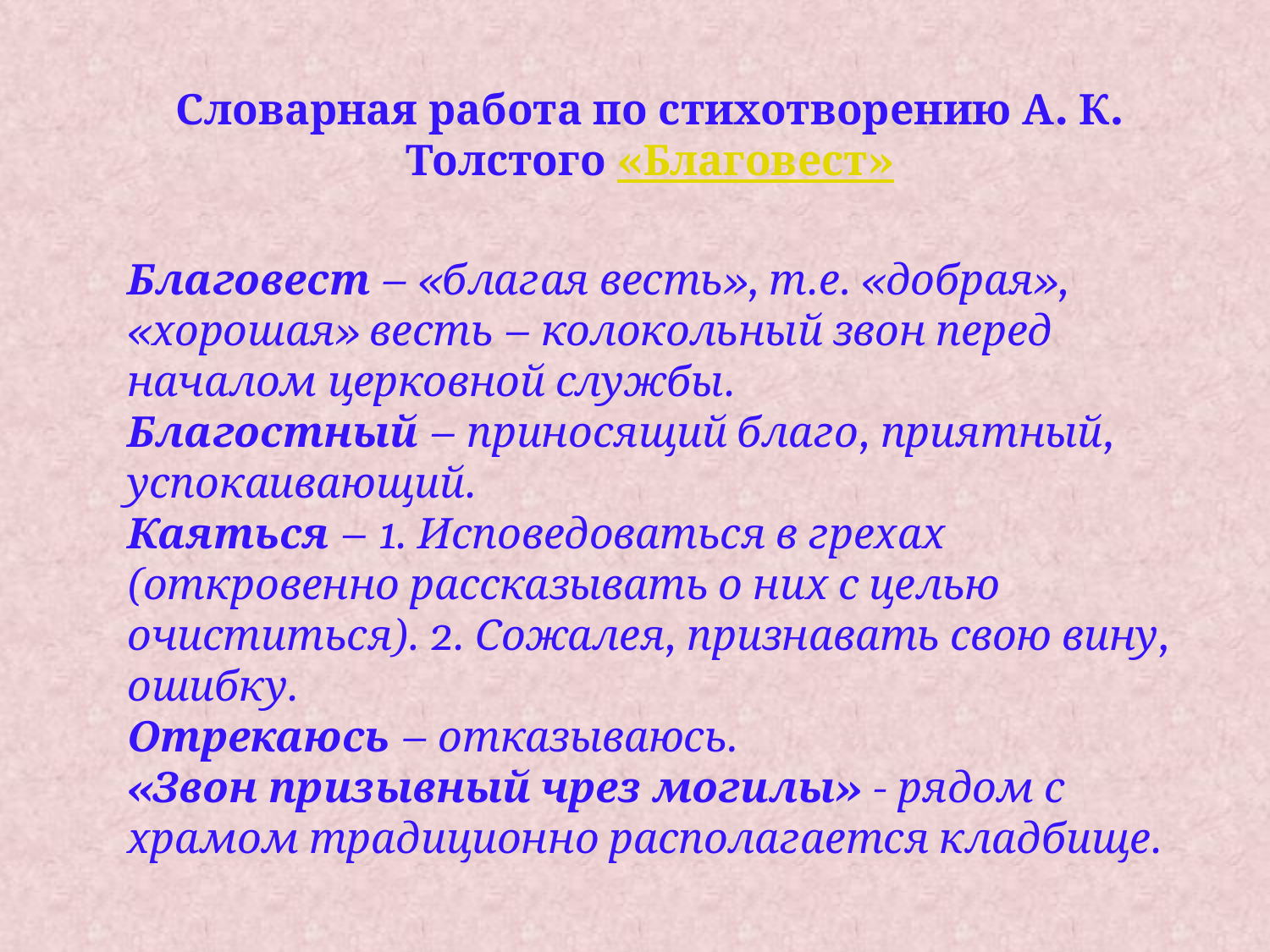

Словарная работа по стихотворению А. К. Толстого «Благовест»
Благовест – «благая весть», т.е. «добрая», «хорошая» весть – колокольный звон перед началом церковной службы.
Благостный – приносящий благо, приятный, успокаивающий.
Каяться – 1. Исповедоваться в грехах (откровенно рассказывать о них с целью очиститься). 2. Сожалея, признавать свою вину, ошибку.
Отрекаюсь – отказываюсь.
«Звон призывный чрез могилы» - рядом с храмом традиционно располагается кладбище.